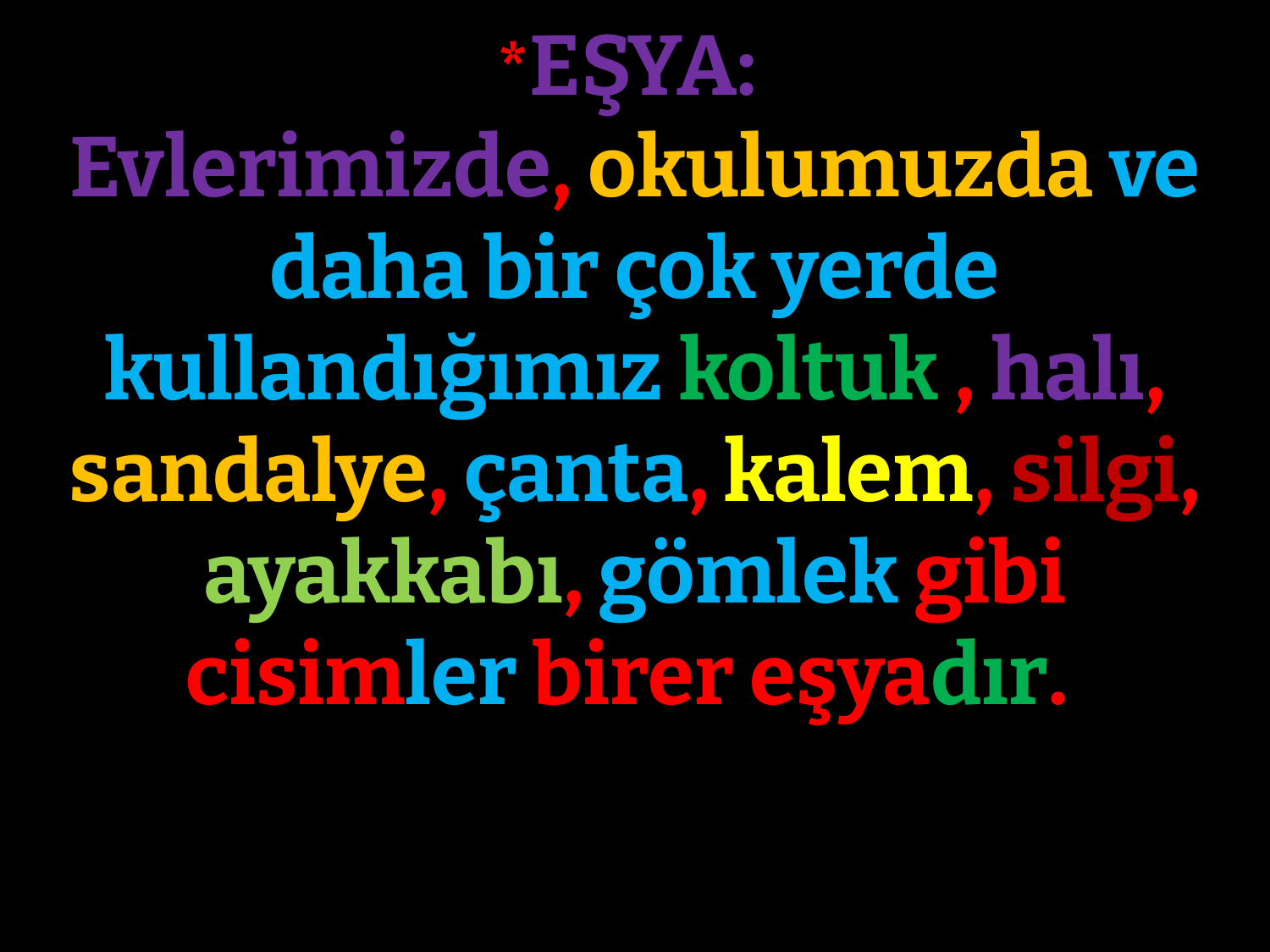

*EŞYA:
Evlerimizde, okulumuzda ve daha bir çok yerde kullandığımız koltuk , halı, sandalye, çanta, kalem, silgi, ayakkabı, gömlek gibi cisimler birer eşyadır.
#